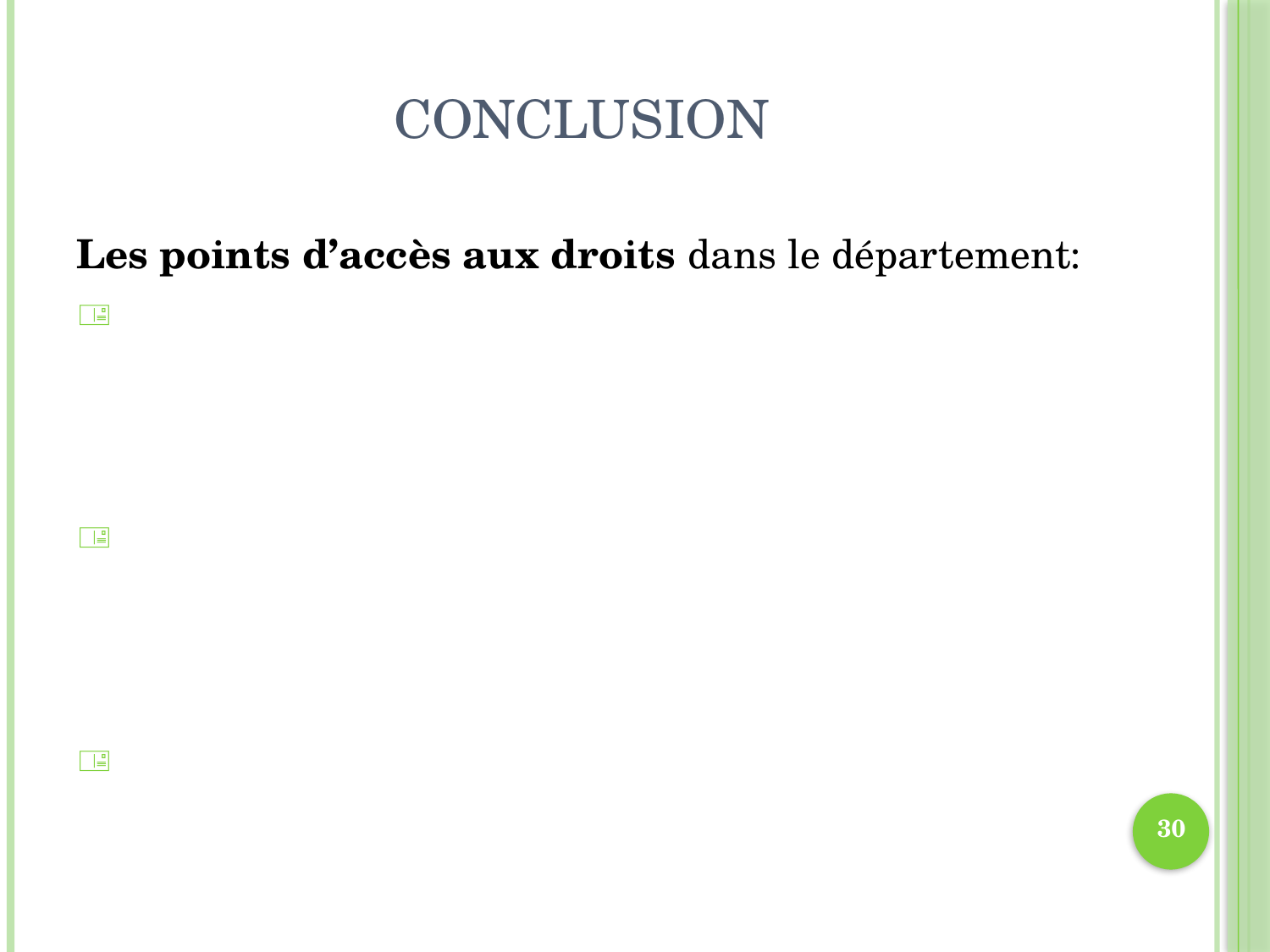

# Conclusion
Les points d’accès aux droits dans le département:

30